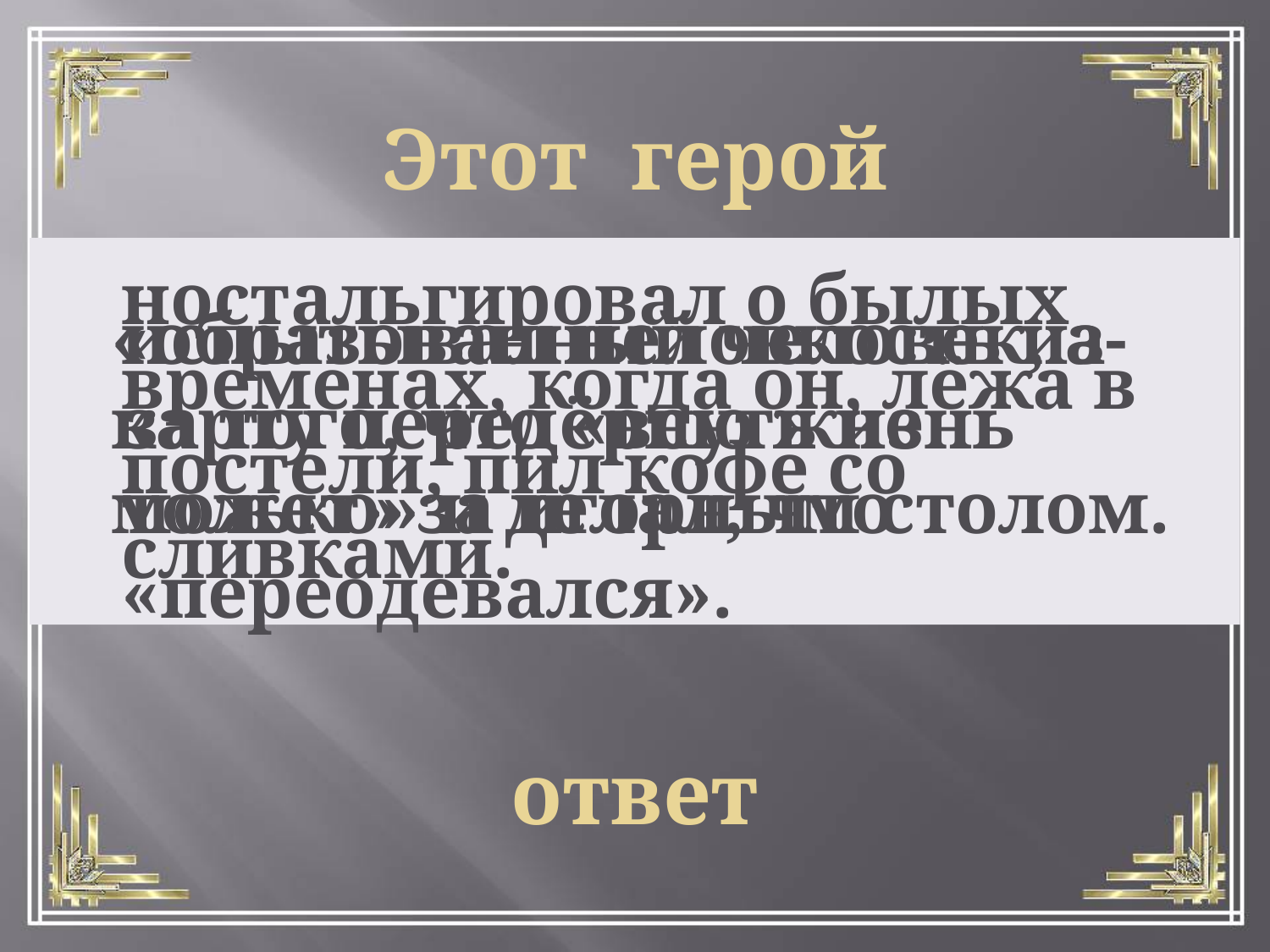

Этот  герой

ностальгировал о былых временах, когда он, лёжа в постели, пил кофе со сливками.
«образованный человек, а карту передёрнуть не может» за игорным столом.
испытывал неловкость из-за того, что «всю жизнь только» и делал, что «переодевался».
ответ